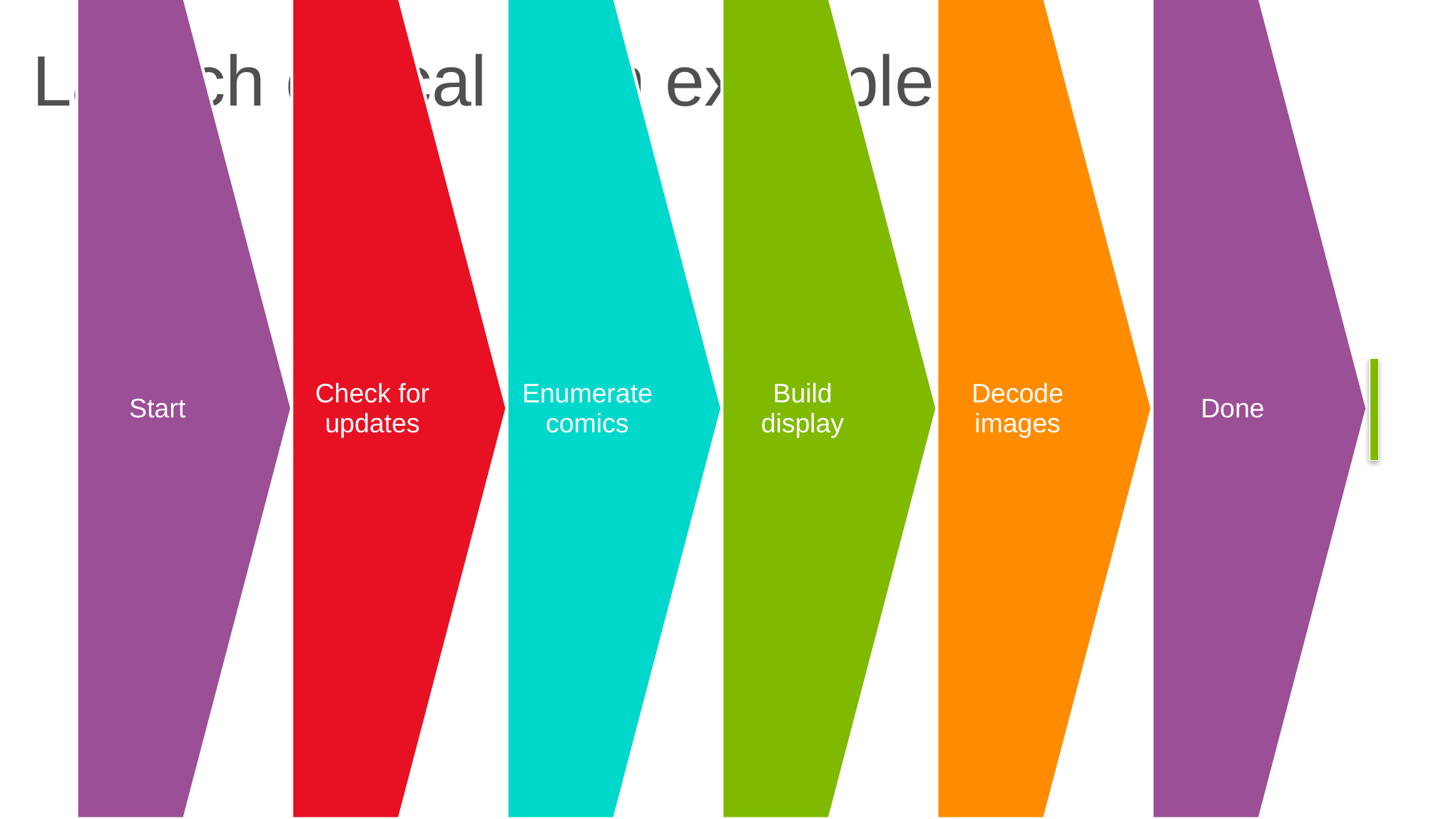

Start
Check for updates
Done
Enumerate comics
Build display
Decode images
# Launch critical path example